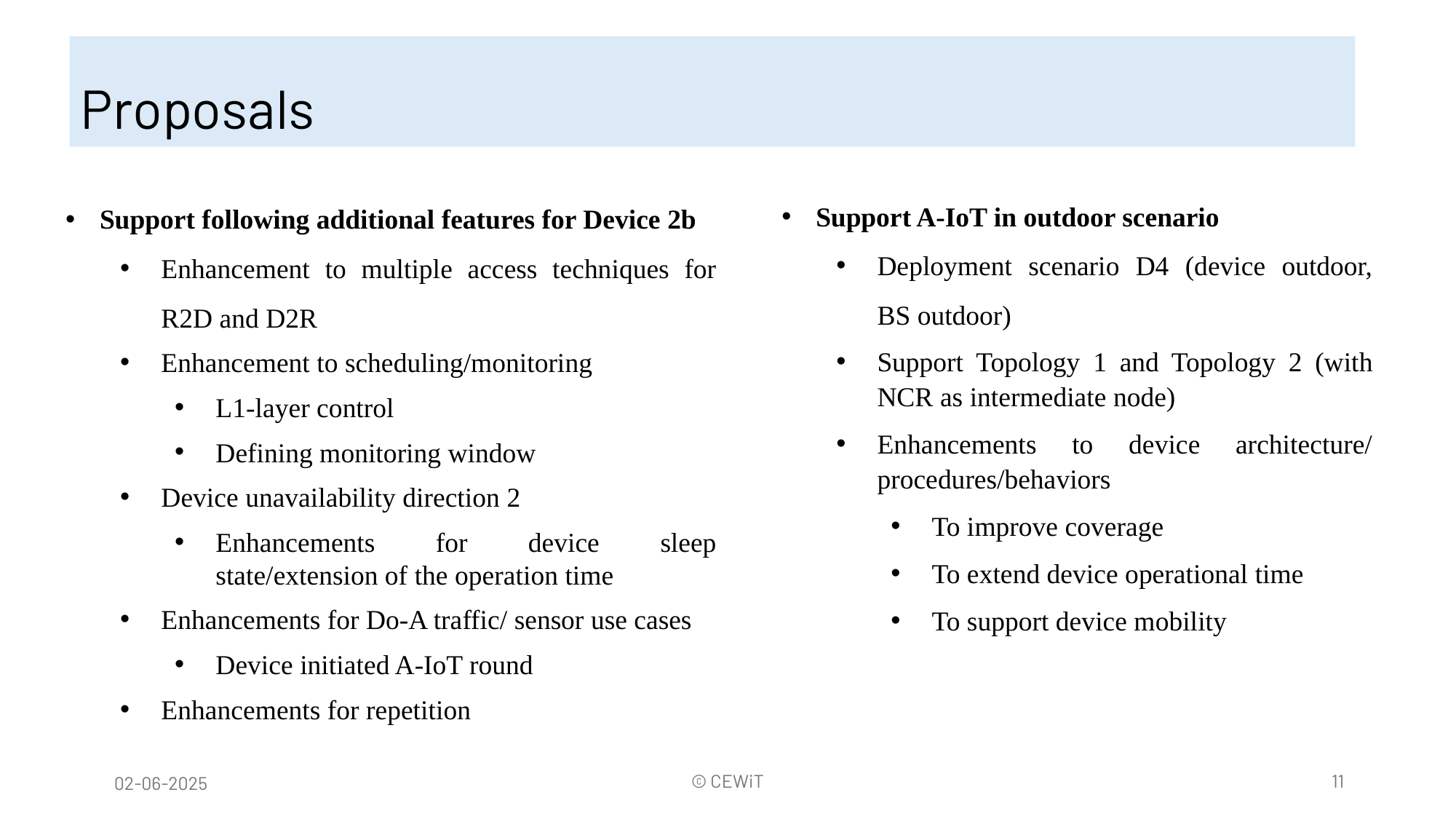

Proposals
Support A-IoT in outdoor scenario
Deployment scenario D4 (device outdoor, BS outdoor)
Support Topology 1 and Topology 2 (with NCR as intermediate node)
Enhancements to device architecture/ procedures/behaviors
To improve coverage
To extend device operational time
To support device mobility
Support following additional features for Device 2b
Enhancement to multiple access techniques for R2D and D2R
Enhancement to scheduling/monitoring
L1-layer control
Defining monitoring window
Device unavailability direction 2
Enhancements for device sleep state/extension of the operation time
Enhancements for Do-A traffic/ sensor use cases
Device initiated A-IoT round
Enhancements for repetition
© CEWiT
11
02-06-2025